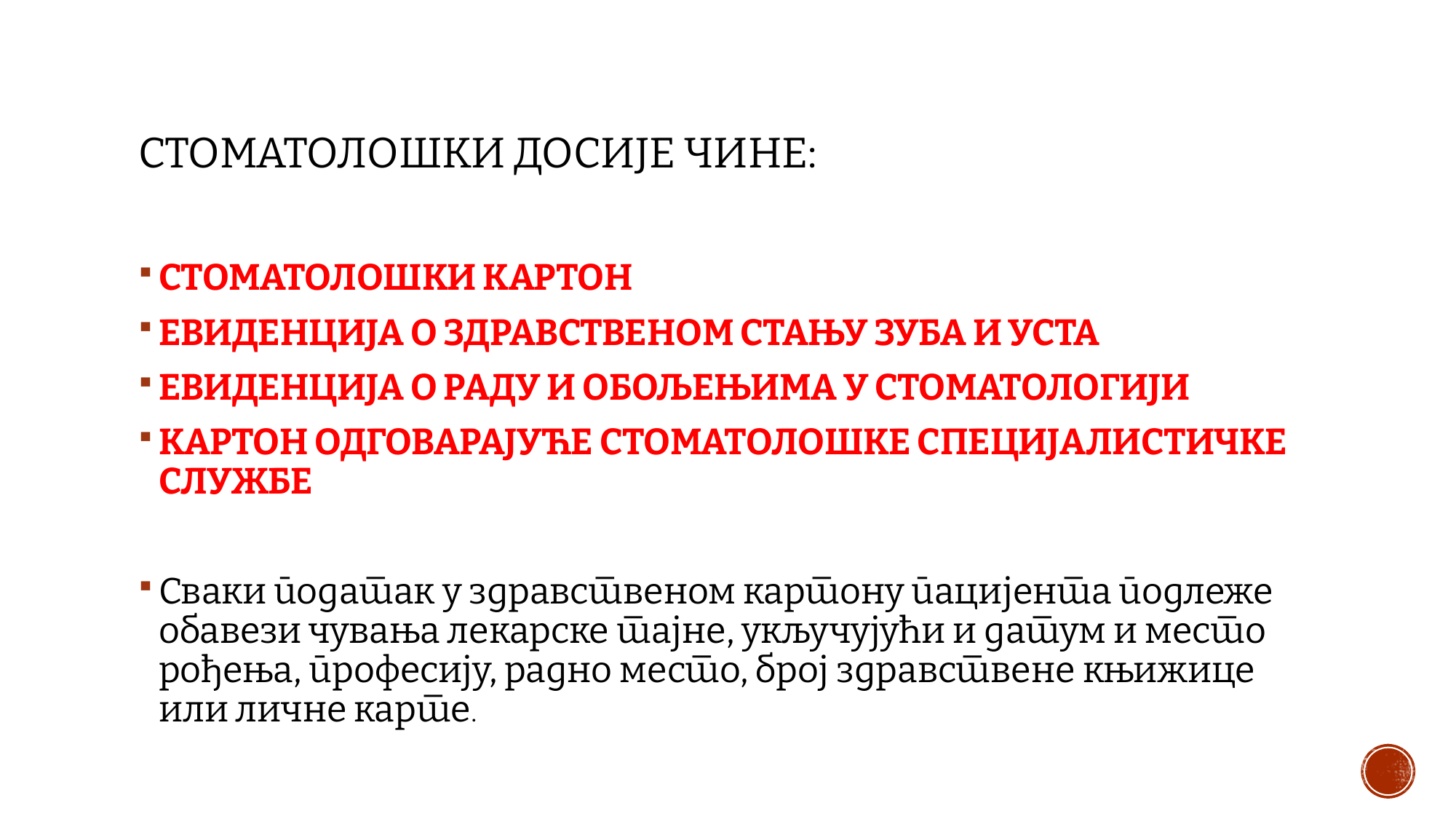

# Стоматолошки досије Чине:
СТОМАТОЛОШКИ КАРТОН
ЕВИДЕНЦИЈА О ЗДРАВСТВЕНОМ СТАЊУ ЗУБА И УСТА
ЕВИДЕНЦИЈА О РАДУ И ОБОЉЕЊИМА У СТОМАТОЛОГИЈИ
КАРТОН ОДГОВАРАЈУЋЕ СТОМАТОЛОШКЕ СПЕЦИЈАЛИСТИЧКЕ СЛУЖБЕ

Сваки податак у здравственом картону пацијента подлеже обавези чувања лекарске тајне, укључујући и датум и место рођења, професију, радно место, број здравствене књижице или личне карте.